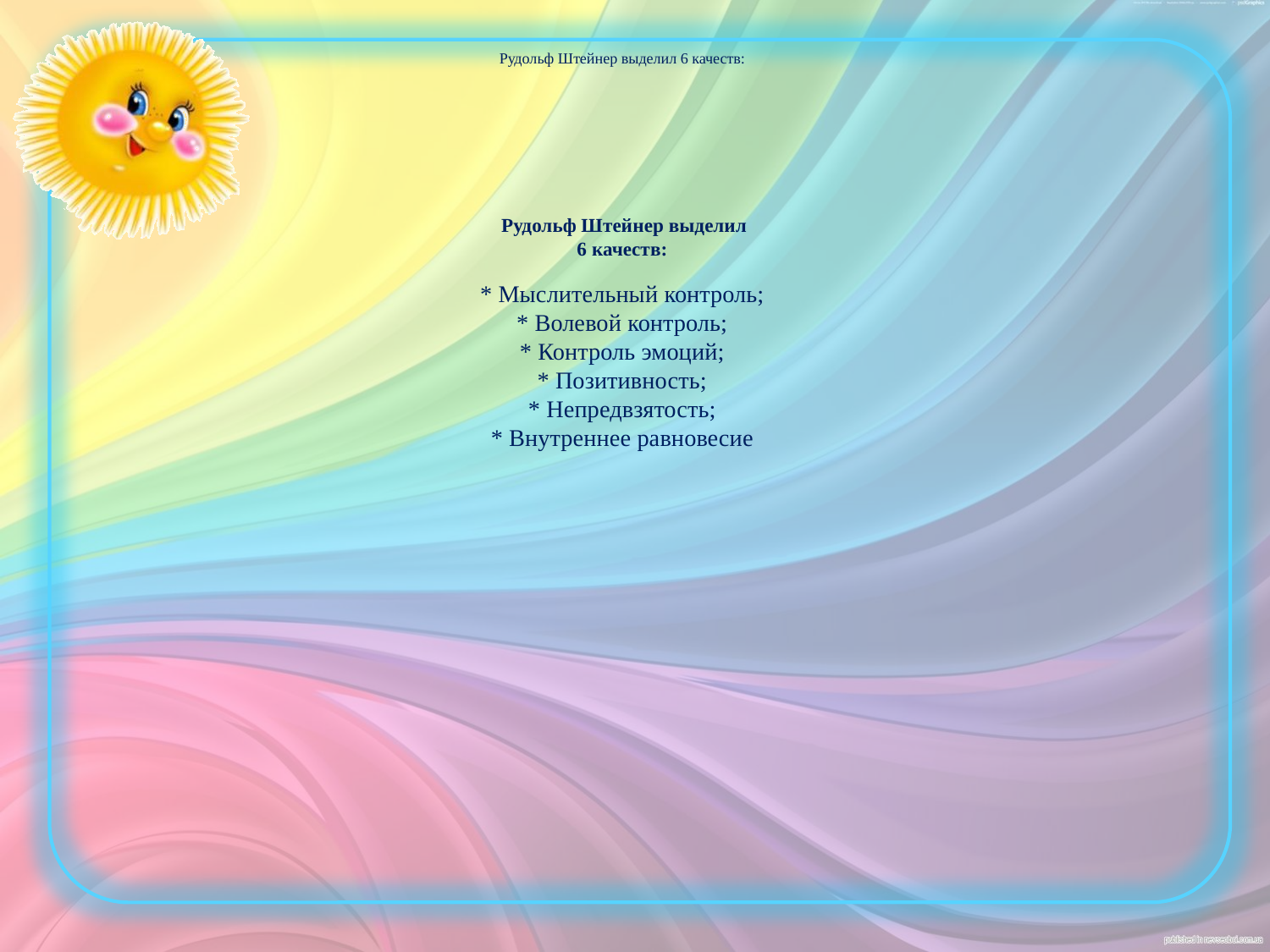

# Рудольф Штейнер выделил 6 качеств: Рудольф Штейнер выделил 6 качеств: * Мыслительный контроль; * Волевой контроль; * Контроль эмоций; * Позитивность; * Непредвзятость; * Внутреннее равновесие